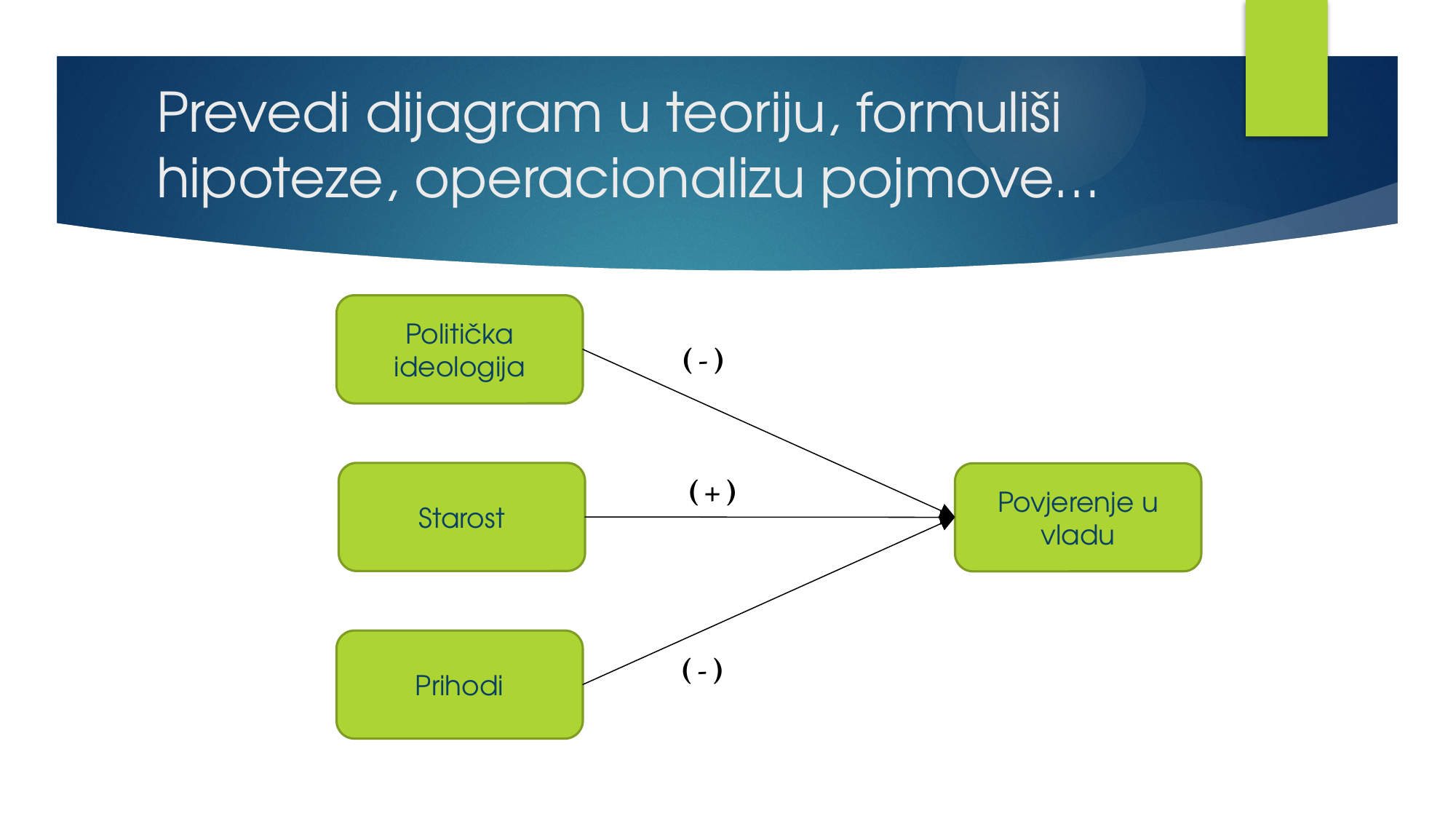

# Prevedi dijagram u teoriju, formuliši hipoteze, operacionalizu pojmove…
Politička ideologija
( - )
Starost
Povjerenje u vladu
( + )
Prihodi
( - )